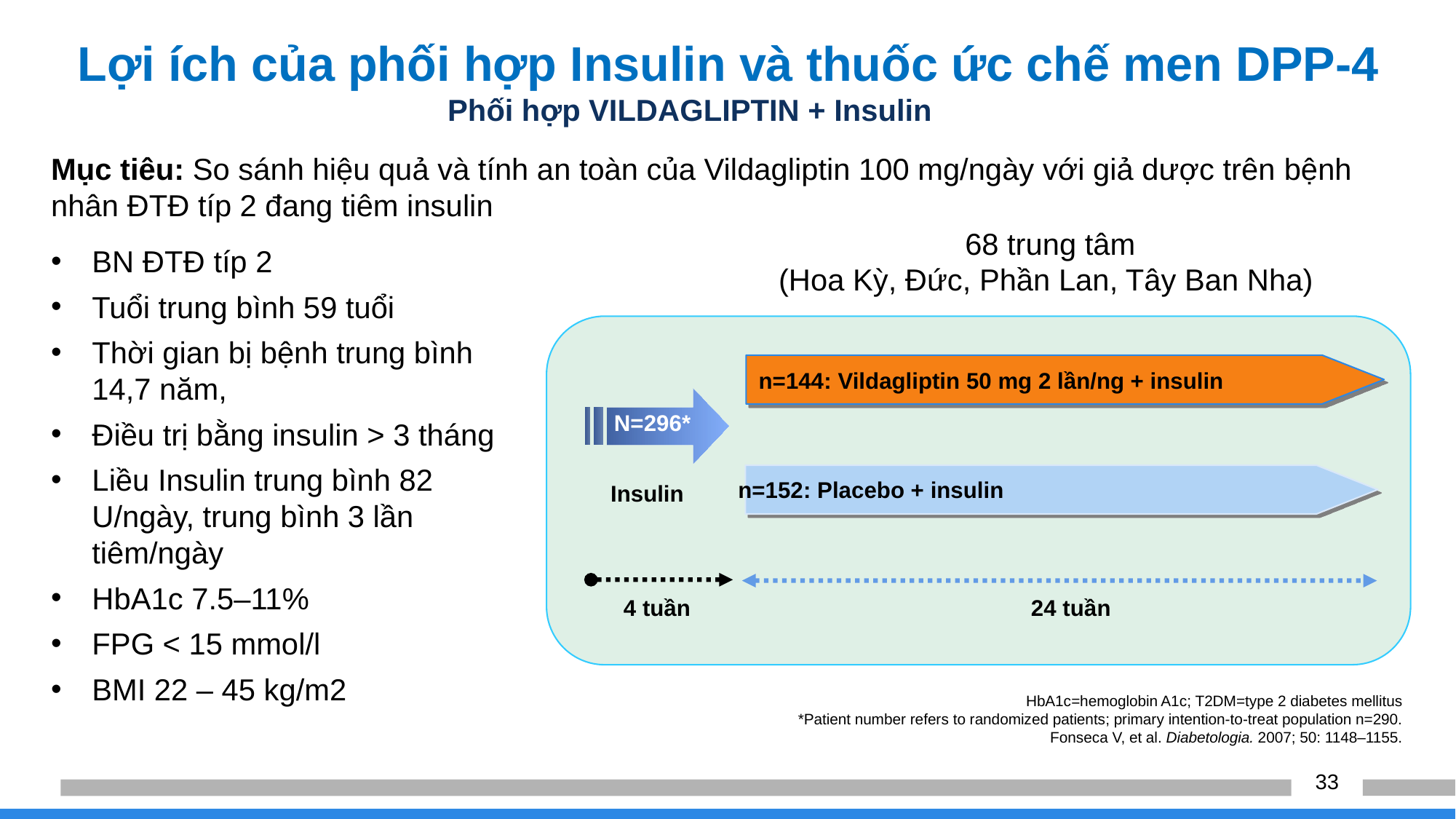

Lợi ích của phối hợp Insulin và thuốc ức chế men DPP-4
Phối hợp VILDAGLIPTIN + Insulin
Mục tiêu: So sánh hiệu quả và tính an toàn của Vildagliptin 100 mg/ngày với giả dược trên bệnh nhân ĐTĐ típ 2 đang tiêm insulin
 68 trung tâm
(Hoa Kỳ, Đức, Phần Lan, Tây Ban Nha)
BN ĐTĐ típ 2
Tuổi trung bình 59 tuổi
Thời gian bị bệnh trung bình 14,7 năm,
Điều trị bằng insulin > 3 tháng
Liều Insulin trung bình 82 U/ngày, trung bình 3 lần tiêm/ngày
HbA1c 7.5–11%
FPG < 15 mmol/l
BMI 22 – 45 kg/m2

n=144: Vildagliptin 50 mg 2 lần/ng + insulin

N=296*
Insulin

n=152: Placebo + insulin

24 tuần
4 tuần
HbA1c=hemoglobin A1c; T2DM=type 2 diabetes mellitus
*Patient number refers to randomized patients; primary intention-to-treat population n=290.
Fonseca V, et al. Diabetologia. 2007; 50: 1148–1155.

33